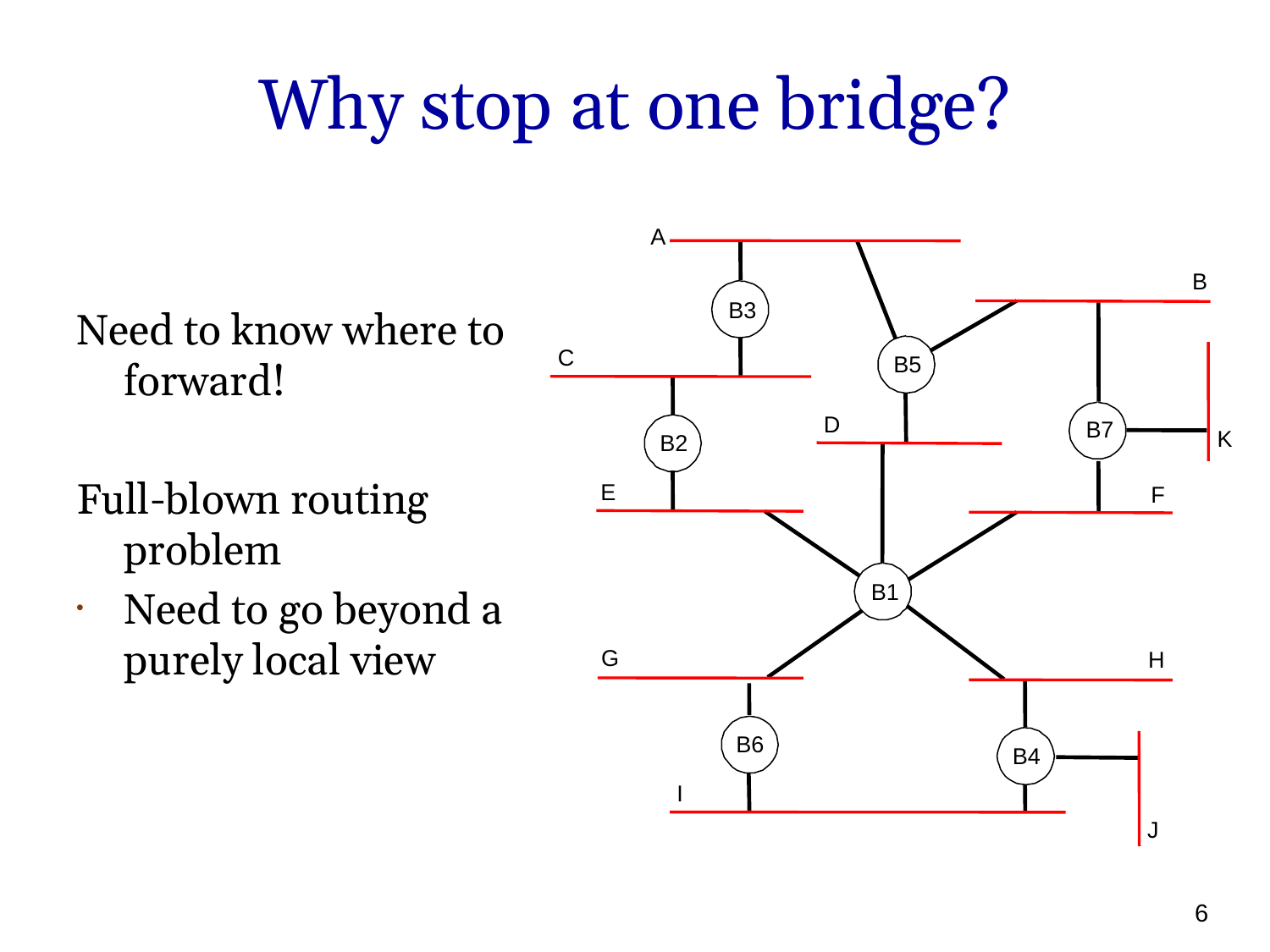

# Why stop at one bridge?
A

B

B3
Need to know where to forward!

Full-blown routing problem
Need to go beyond a purely local view

C
B5

D

B7
K
B2

E
F

B1

G
H

B6

B4

I

J
6